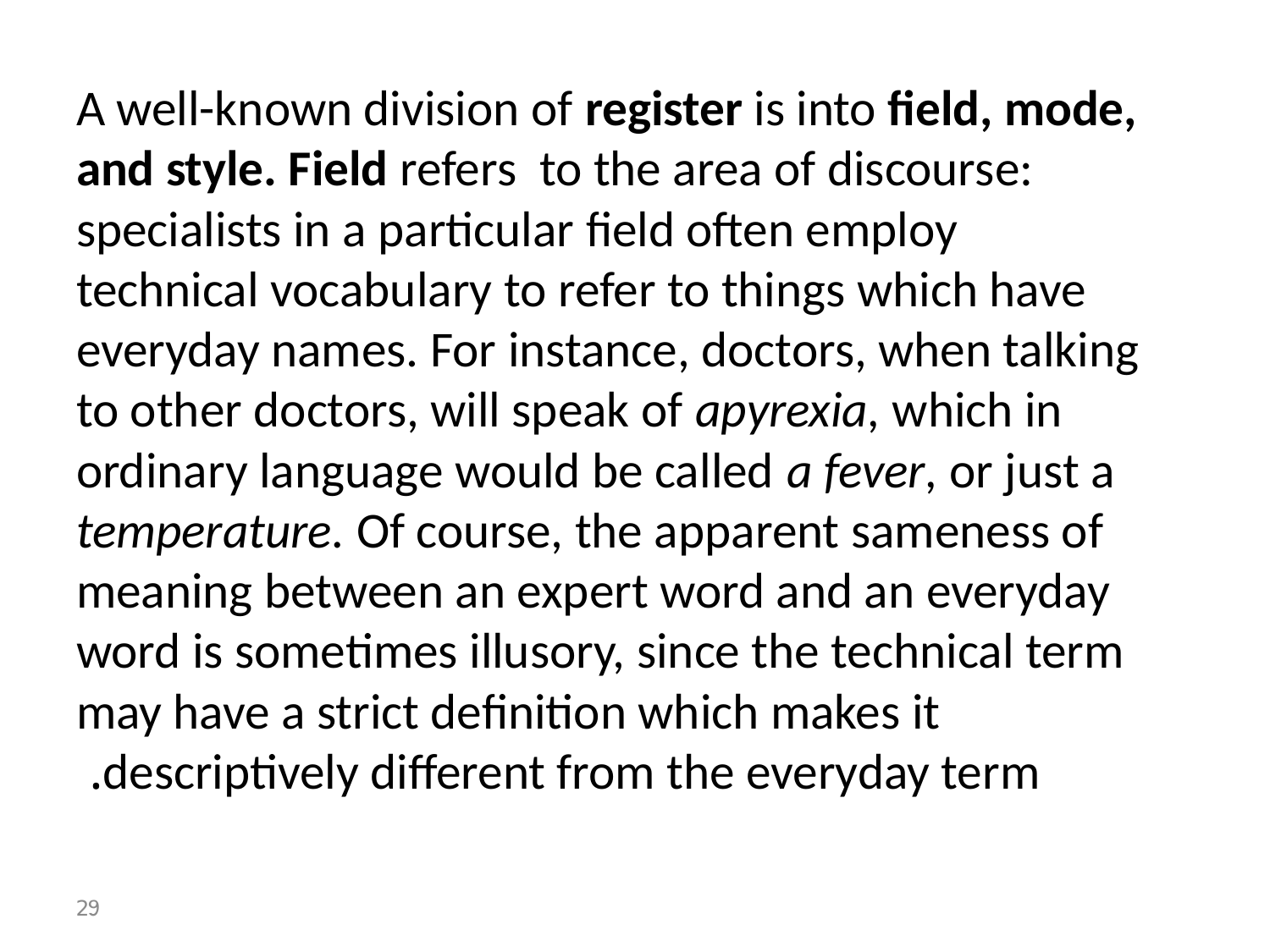

A well-known division of register is into field, mode, and style. Field refers  to the area of discourse: specialists in a particular field often employ technical vocabulary to refer to things which have everyday names. For instance, doctors, when talking to other doctors, will speak of apyrexia, which in ordinary language would be called a fever, or just a temperature. Of course, the apparent sameness of meaning between an expert word and an everyday word is sometimes illusory, since the technical term may have a strict definition which makes it descriptively different from the everyday term.

29